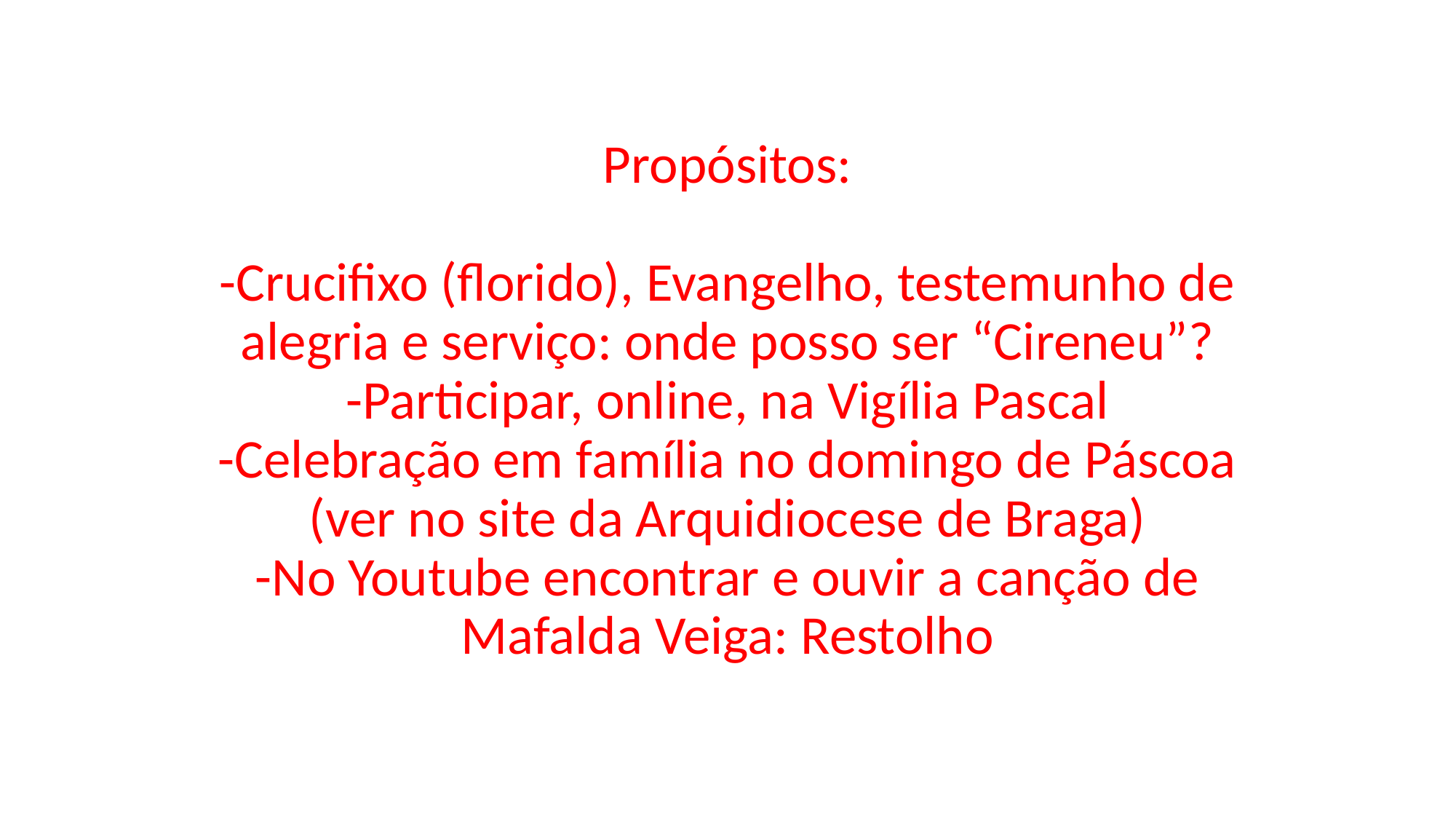

# Propósitos: -Crucifixo (florido), Evangelho, testemunho de alegria e serviço: onde posso ser “Cireneu”? -Participar, online, na Vigília Pascal -Celebração em família no domingo de Páscoa (ver no site da Arquidiocese de Braga) -No Youtube encontrar e ouvir a canção de Mafalda Veiga: Restolho